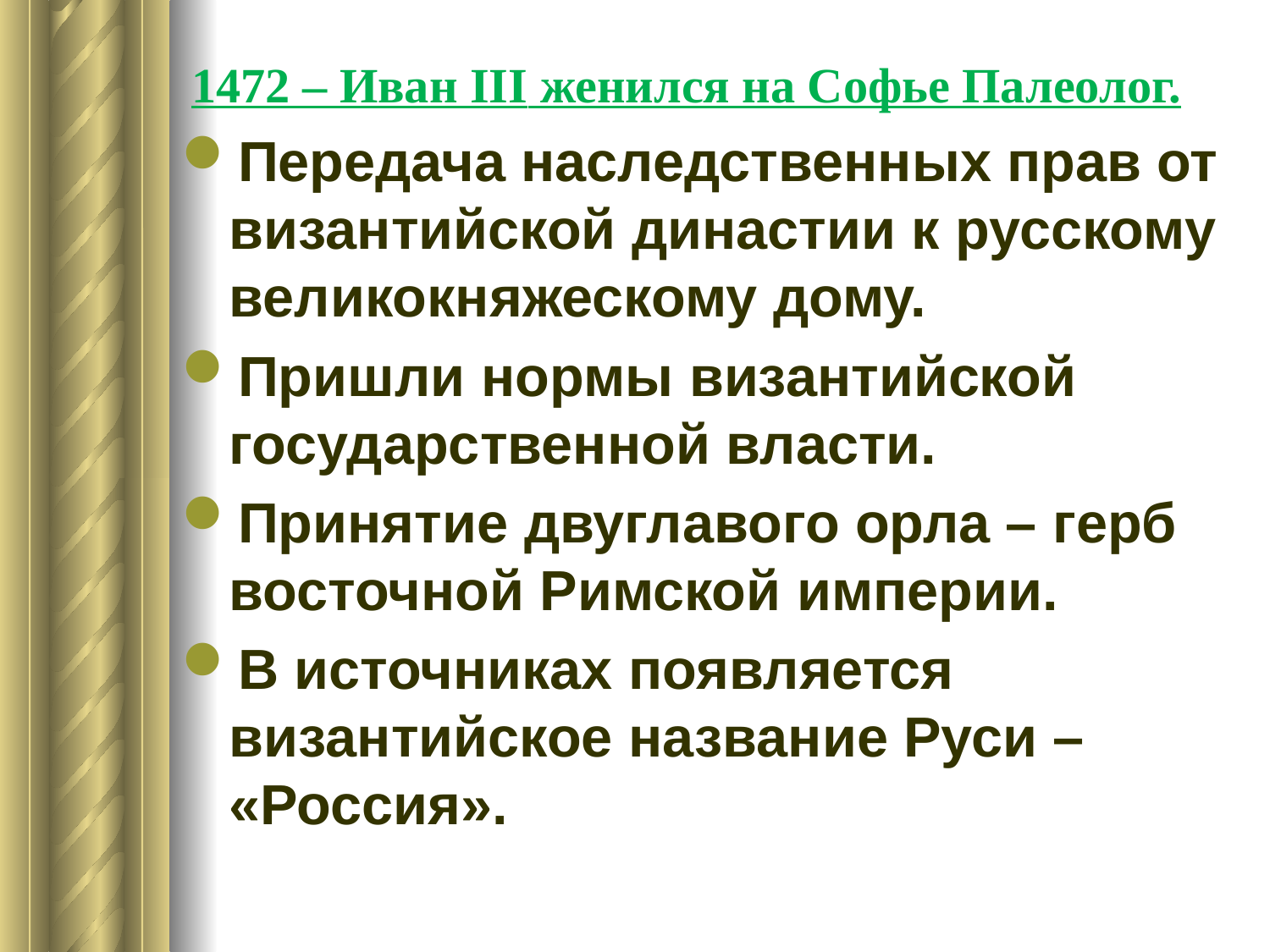

# 1472 – Иван ΙΙΙ женился на Софье Палеолог.
Передача наследственных прав от византийской династии к русскому великокняжескому дому.
Пришли нормы византийской государственной власти.
Принятие двуглавого орла – герб восточной Римской империи.
В источниках появляется византийское название Руси – «Россия».